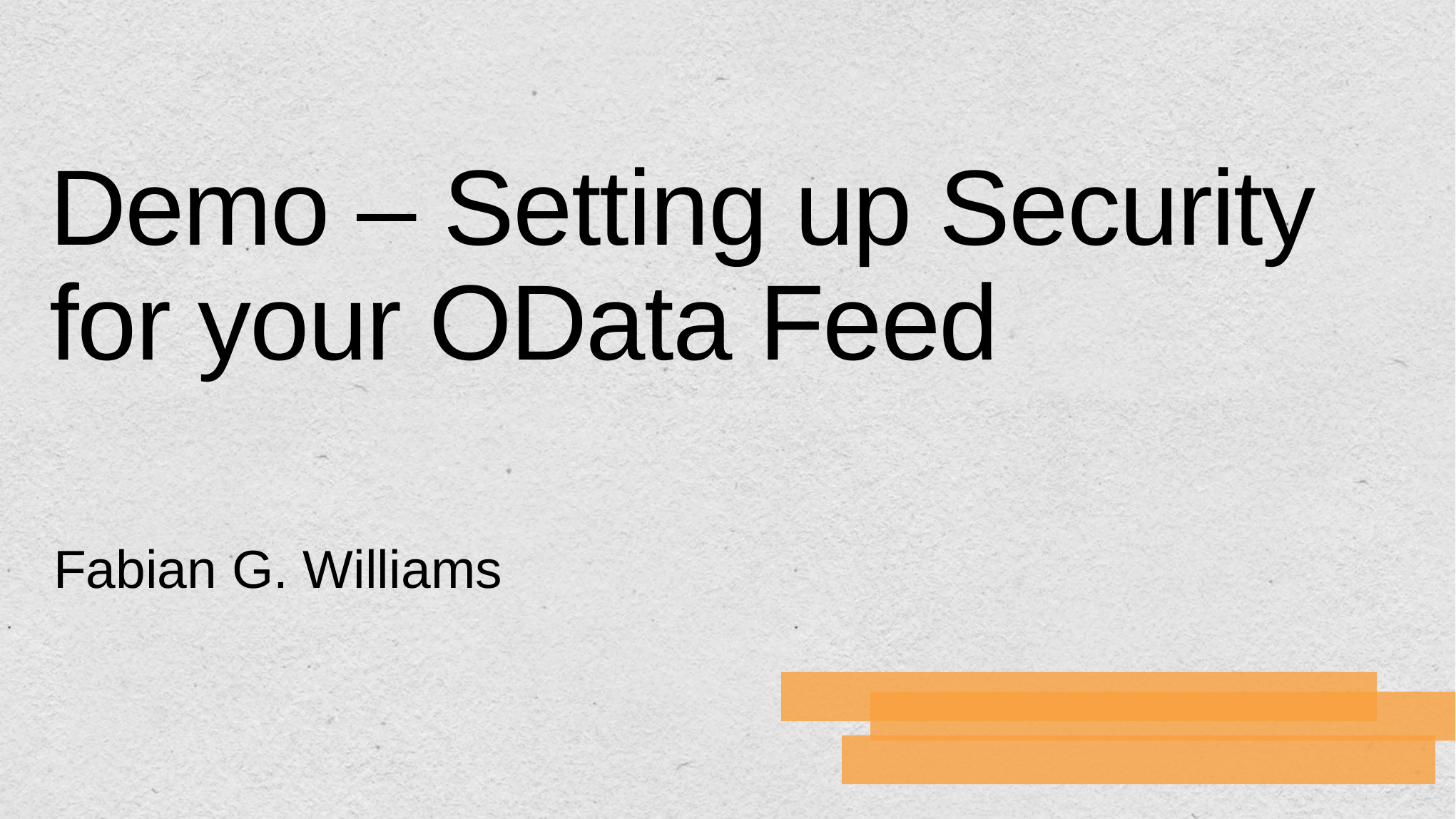

# Demo – Setting up Security for your OData Feed
Fabian G. Williams